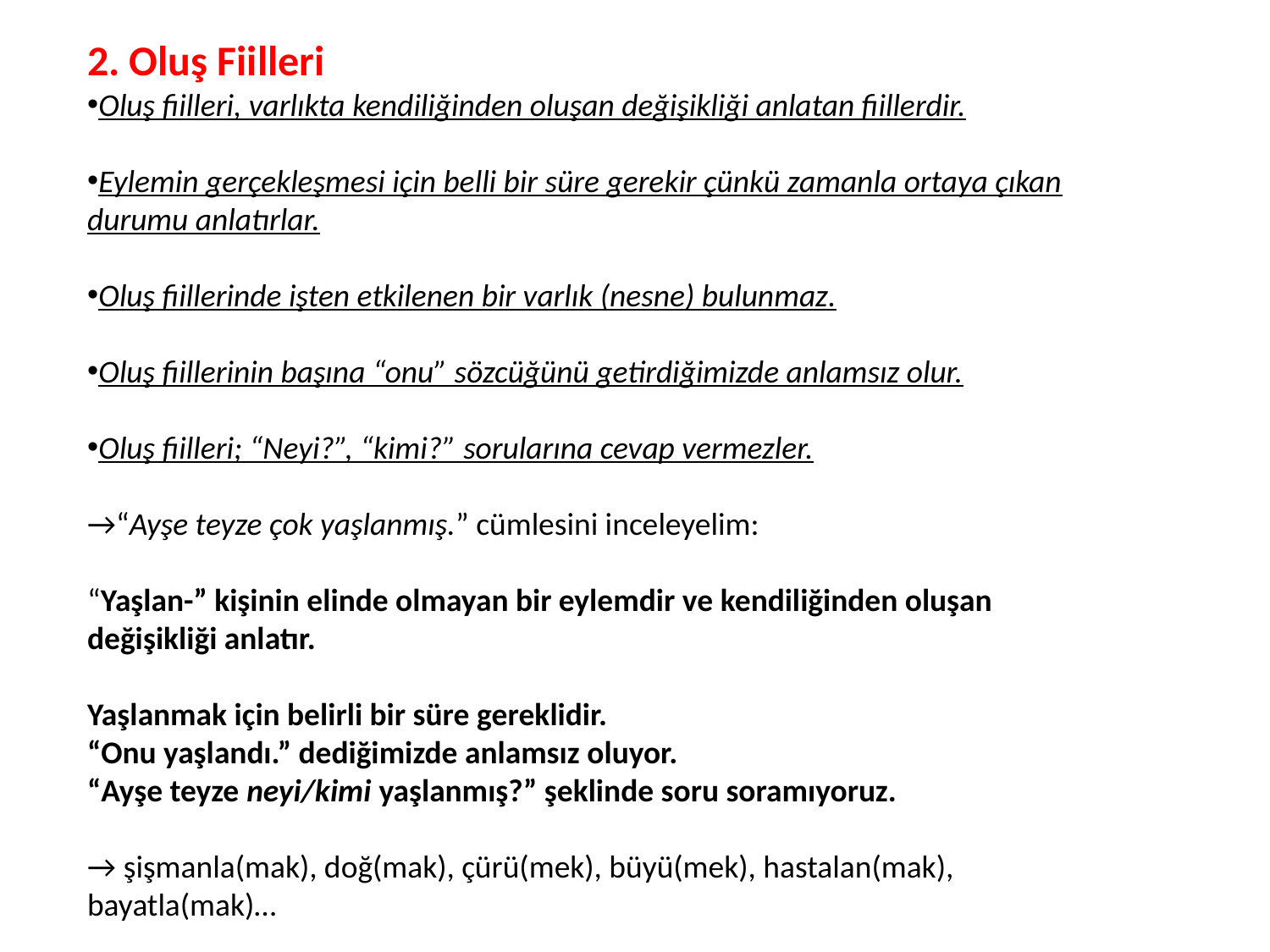

2. Oluş Fiilleri
Oluş fiilleri, varlıkta kendiliğinden oluşan değişikliği anlatan fiillerdir.

Eylemin gerçekleşmesi için belli bir süre gerekir çünkü zamanla ortaya çıkan durumu anlatırlar.

Oluş fiillerinde işten etkilenen bir varlık (nesne) bulunmaz.

Oluş fiillerinin başına “onu” sözcüğünü getirdiğimizde anlamsız olur.

Oluş fiilleri; “Neyi?”, “kimi?” sorularına cevap vermezler.

→“Ayşe teyze çok yaşlanmış.” cümlesini inceleyelim:

“Yaşlan-” kişinin elinde olmayan bir eylemdir ve kendiliğinden oluşan değişikliği anlatır.

Yaşlanmak için belirli bir süre gereklidir.
“Onu yaşlandı.” dediğimizde anlamsız oluyor.
“Ayşe teyze neyi/kimi yaşlanmış?” şeklinde soru soramıyoruz.

→ şişmanla(mak), doğ(mak), çürü(mek), büyü(mek), hastalan(mak), bayatla(mak)…